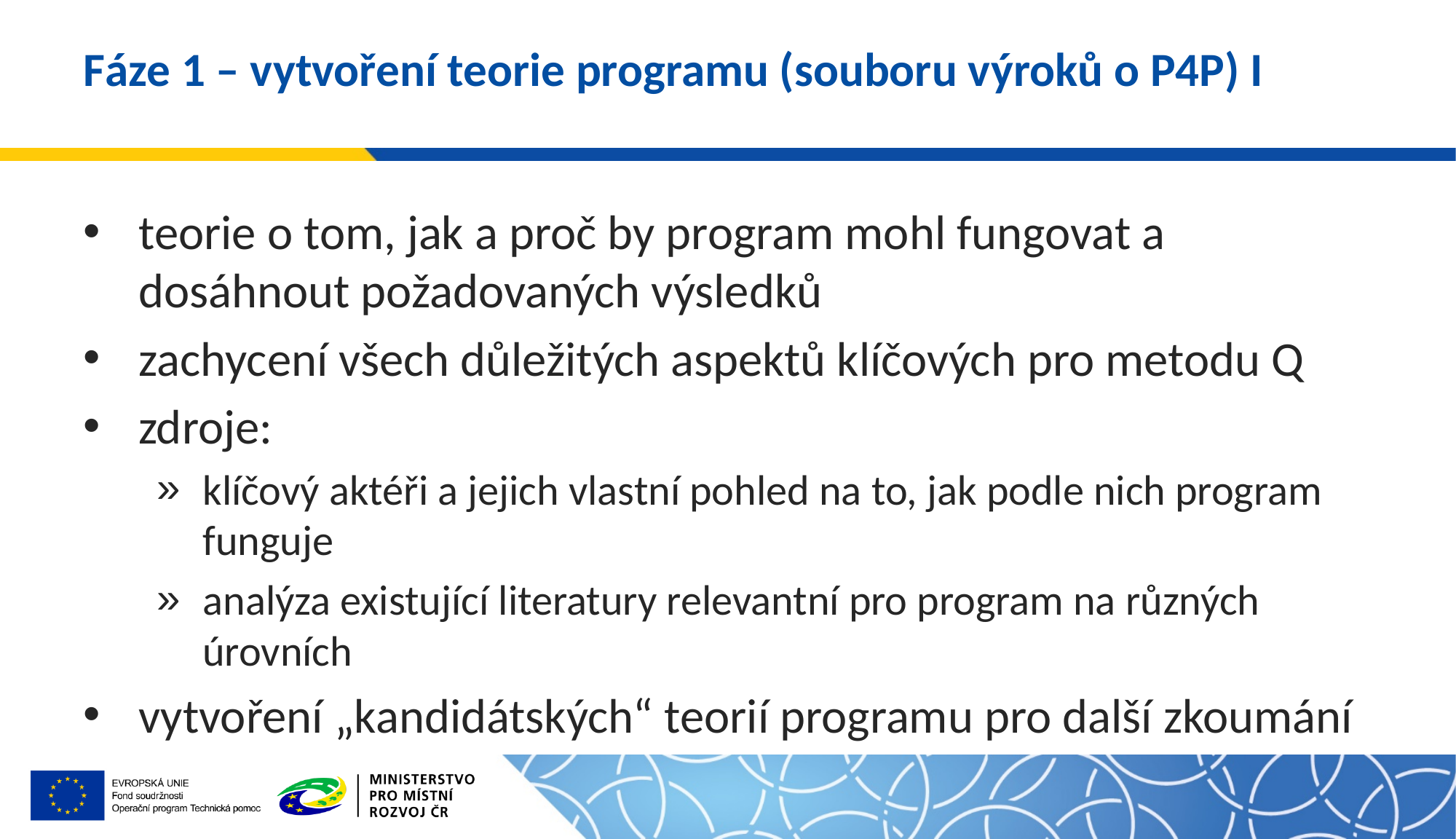

# Fáze 1 – vytvoření teorie programu (souboru výroků o P4P) I
teorie o tom, jak a proč by program mohl fungovat a dosáhnout požadovaných výsledků
zachycení všech důležitých aspektů klíčových pro metodu Q
zdroje:
klíčový aktéři a jejich vlastní pohled na to, jak podle nich program funguje
analýza existující literatury relevantní pro program na různých úrovních
vytvoření „kandidátských“ teorií programu pro další zkoumání